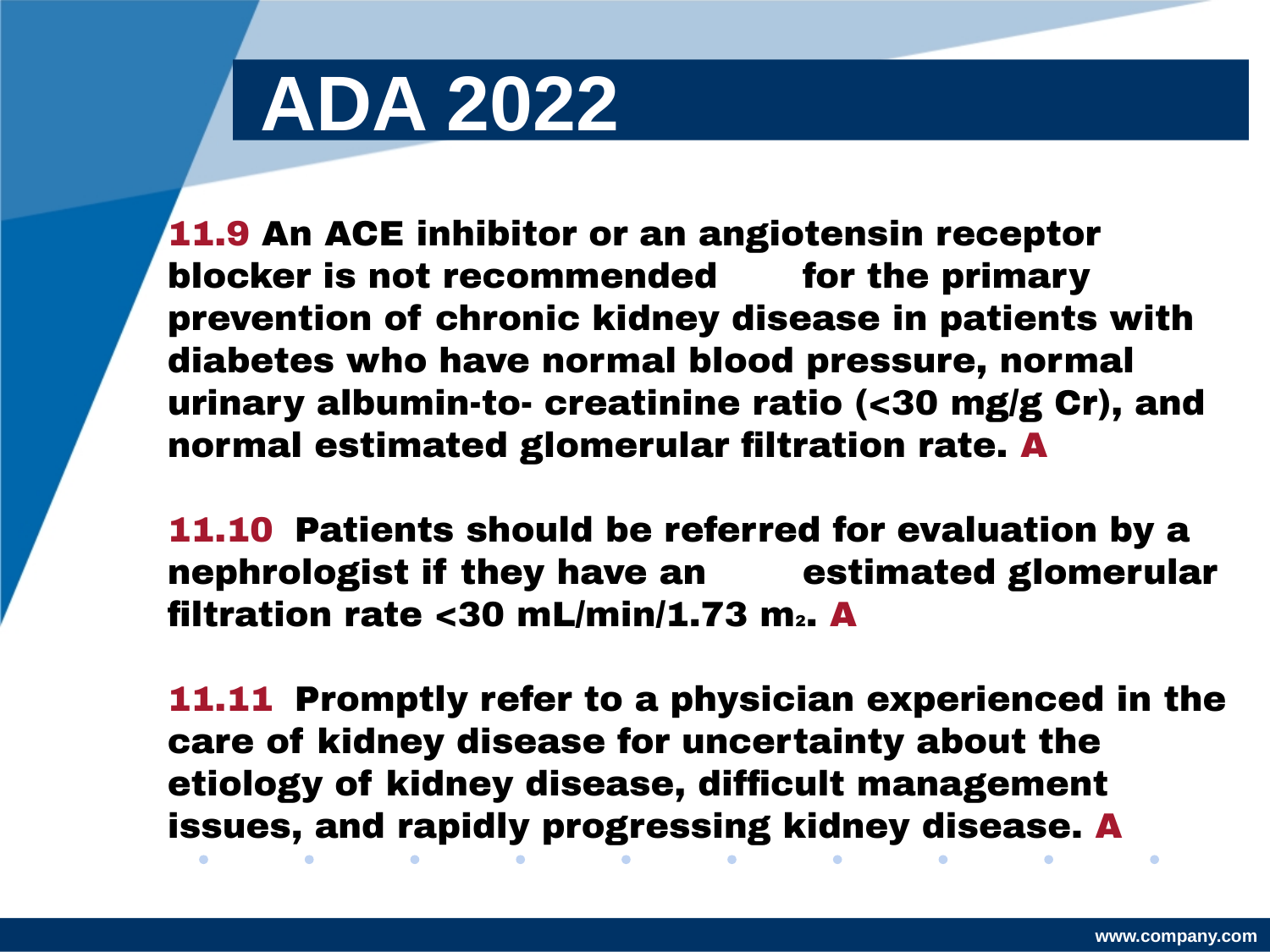

# ADA 2022
11.9 An ACE inhibitor or an angiotensin receptor blocker is not recommended 	for the primary prevention of chronic kidney disease in patients with diabetes who have normal blood pressure, normal urinary albumin-to- creatinine ratio (<30 mg/g Cr), and normal estimated glomerular filtration rate. A

11.10 	Patients should be referred for evaluation by a nephrologist if they have an 	estimated glomerular filtration rate <30 mL/min/1.73 m2. A

11.11 	Promptly refer to a physician experienced in the care of kidney disease for uncertainty about the etiology of kidney disease, difficult management issues, and rapidly progressing kidney disease. A